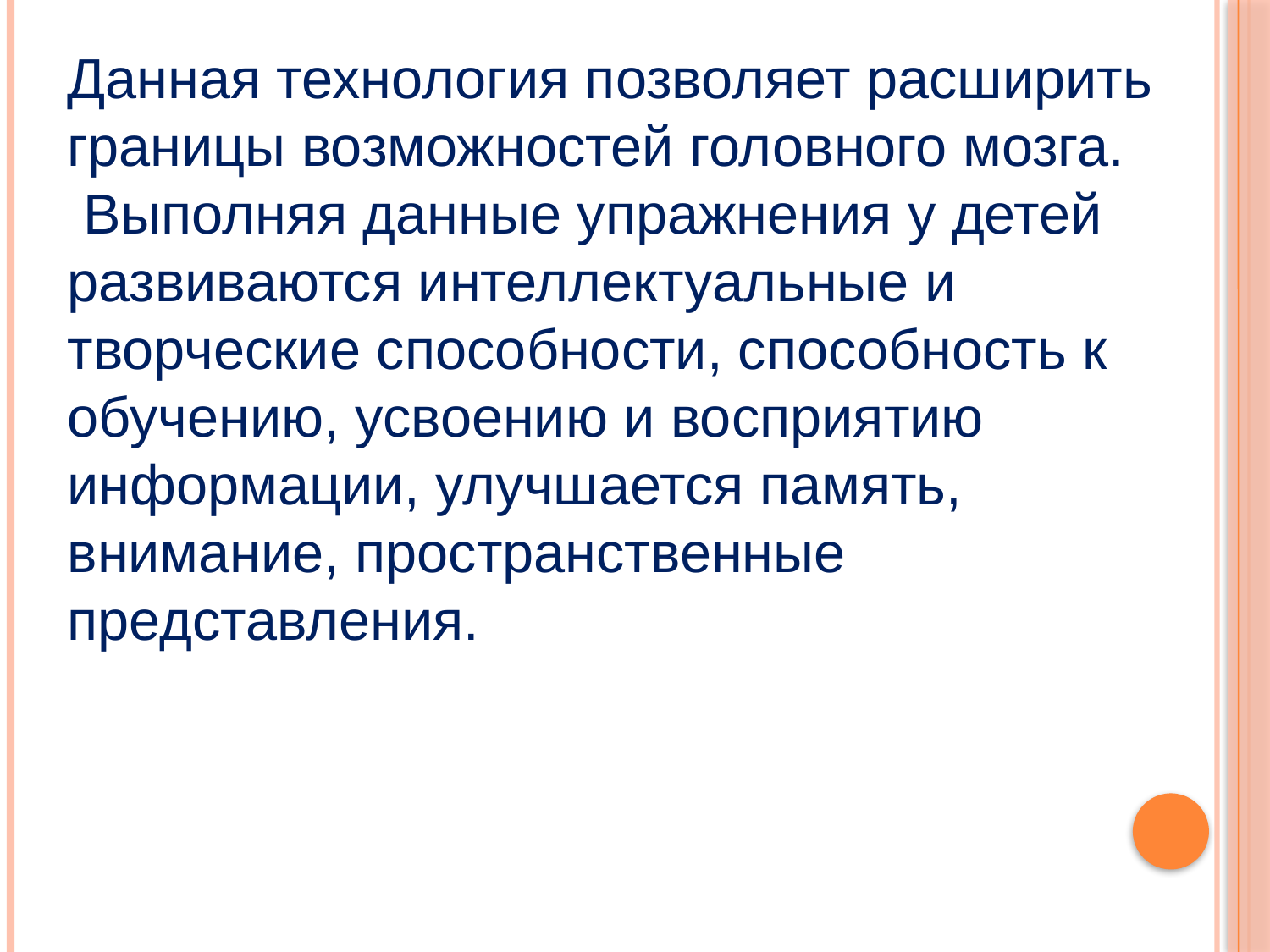

Данная технология позволяет расширить границы возможностей головного мозга.
 Выполняя данные упражнения у детей развиваются интеллектуальные и творческие способности, способность к обучению, усвоению и восприятию информации, улучшается память, внимание, пространственные представления.